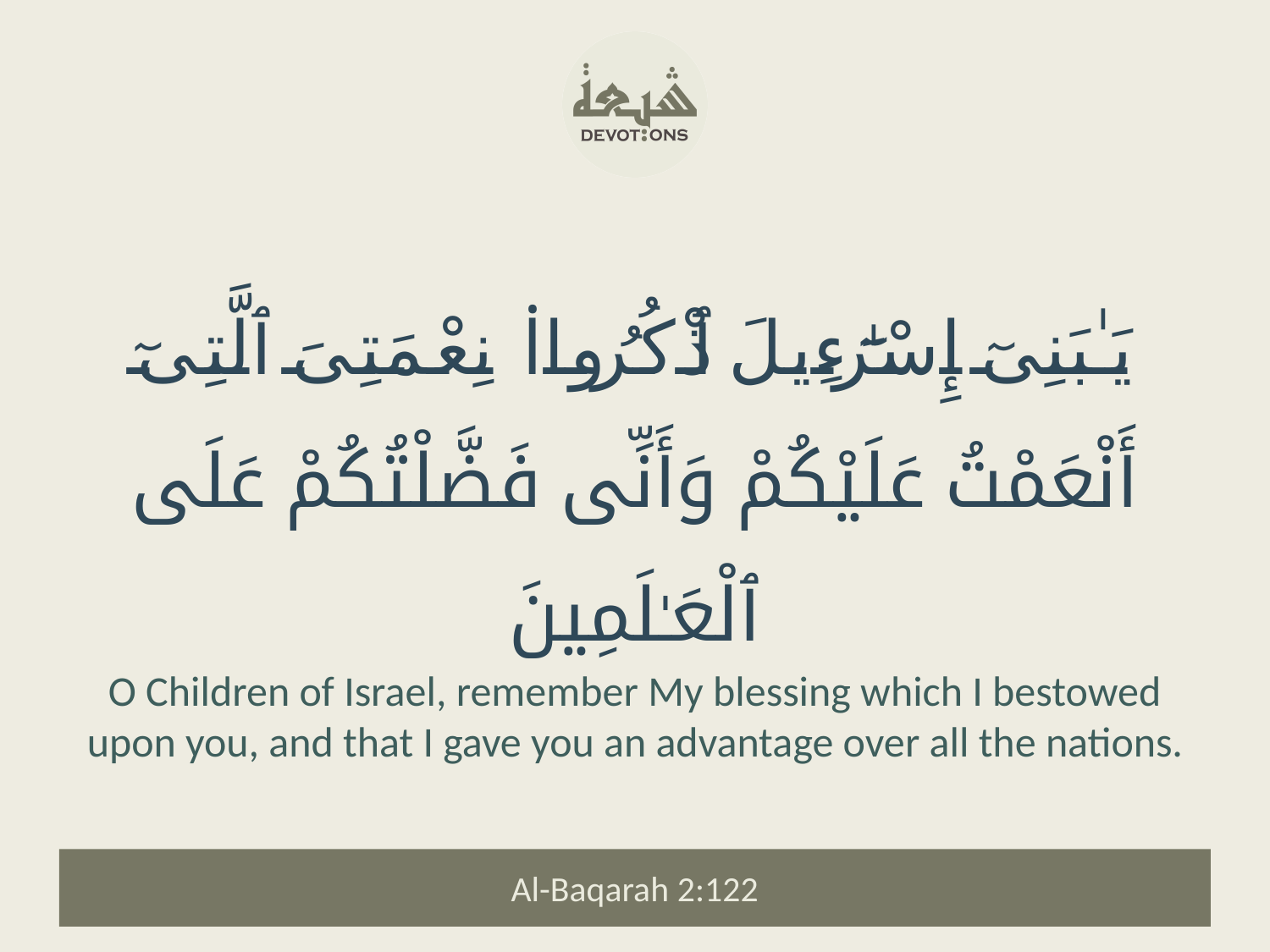

يَـٰبَنِىٓ إِسْرَٰٓءِيلَ ٱذْكُرُوا۟ نِعْمَتِىَ ٱلَّتِىٓ أَنْعَمْتُ عَلَيْكُمْ وَأَنِّى فَضَّلْتُكُمْ عَلَى ٱلْعَـٰلَمِينَ
O Children of Israel, remember My blessing which I bestowed upon you, and that I gave you an advantage over all the nations.
Al-Baqarah 2:122